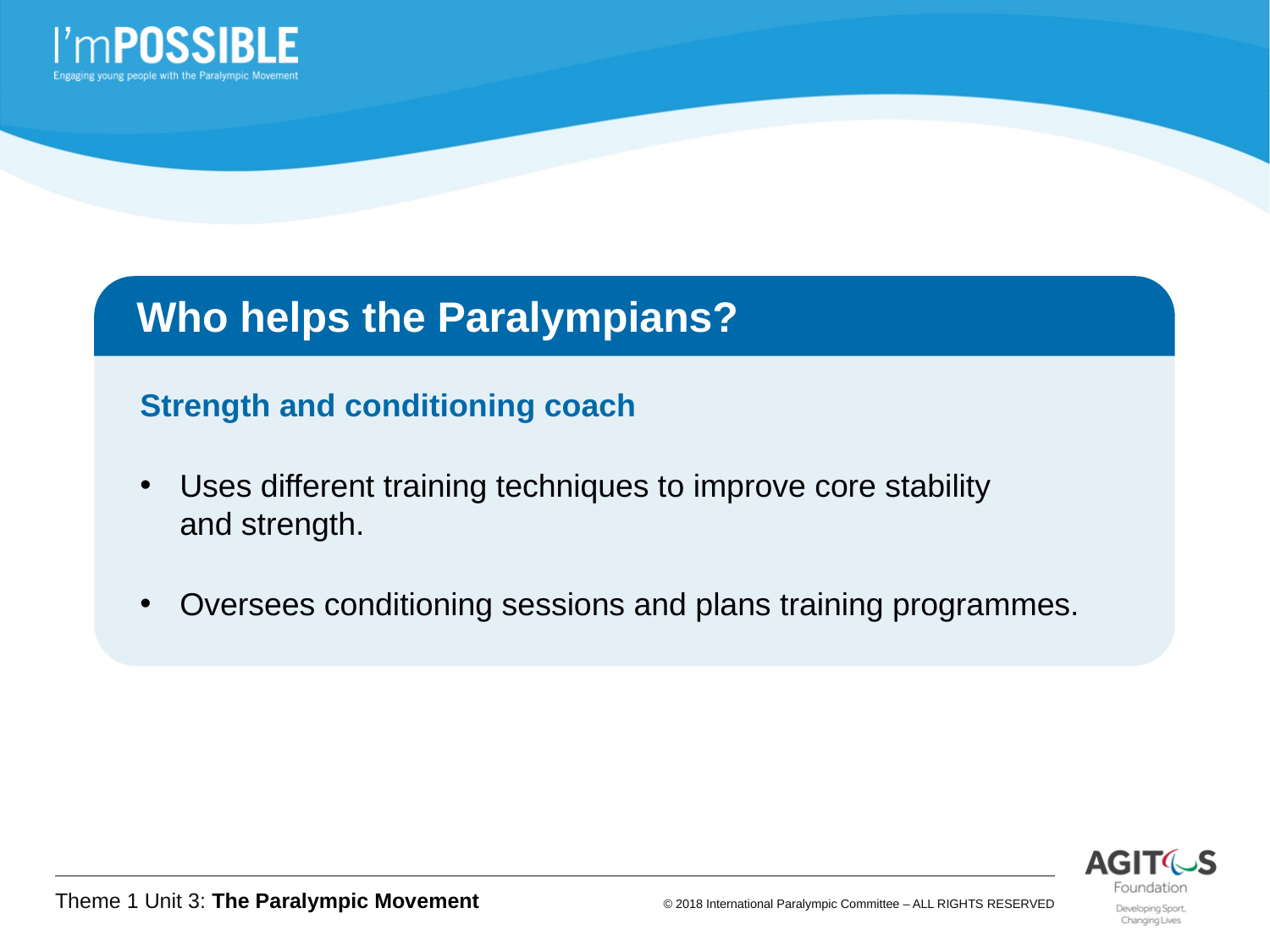

Who helps the Paralympians?

Strength and conditioning coach
Uses different training techniques to improve core stability
and strength.
Oversees conditioning sessions and plans training programmes.